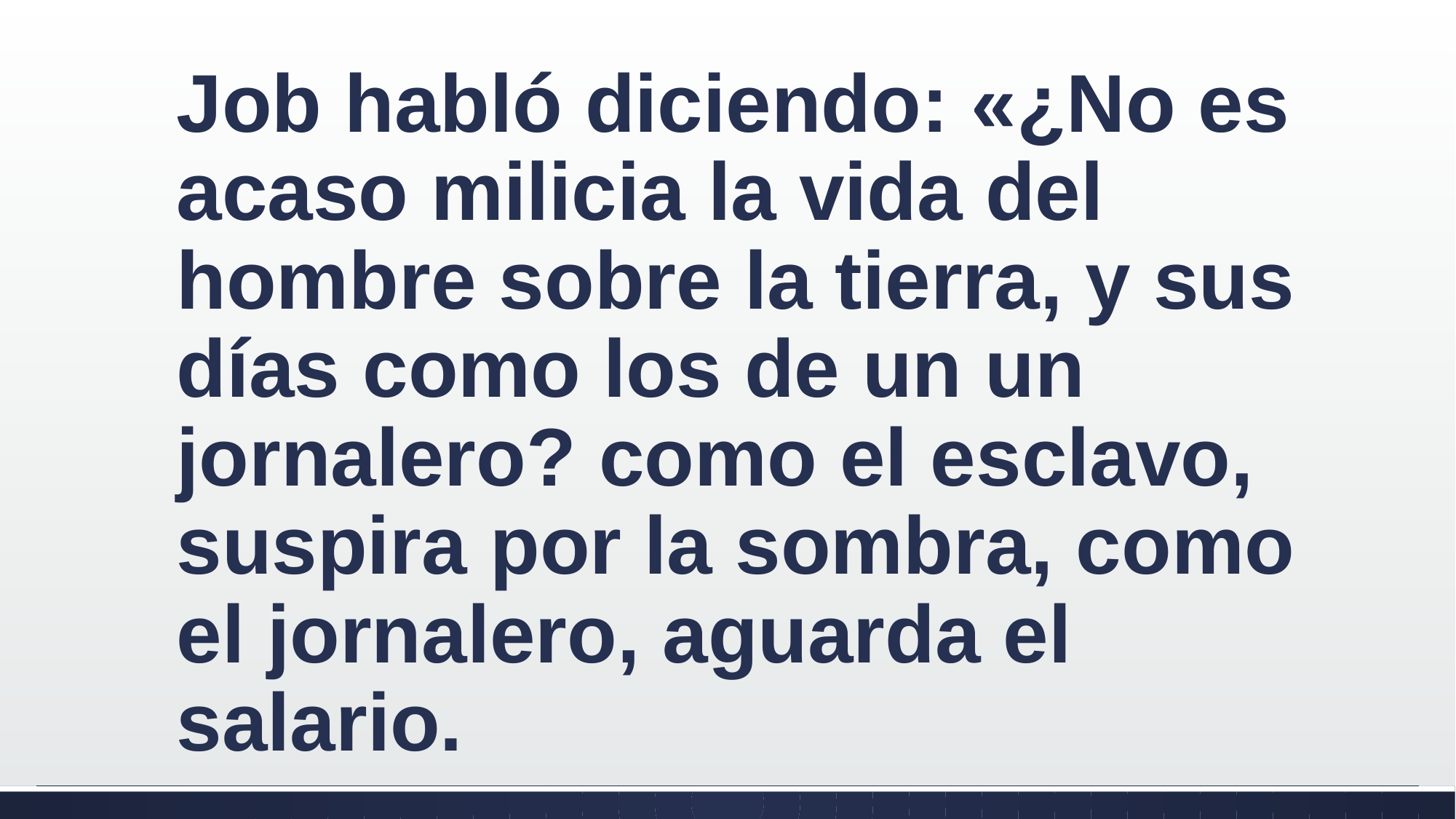

#
Job habló diciendo: «¿No es acaso milicia la vida del hombre sobre la tierra, y sus días como los de un un jornalero? como el esclavo, suspira por la sombra, como el jornalero, aguarda el salario.